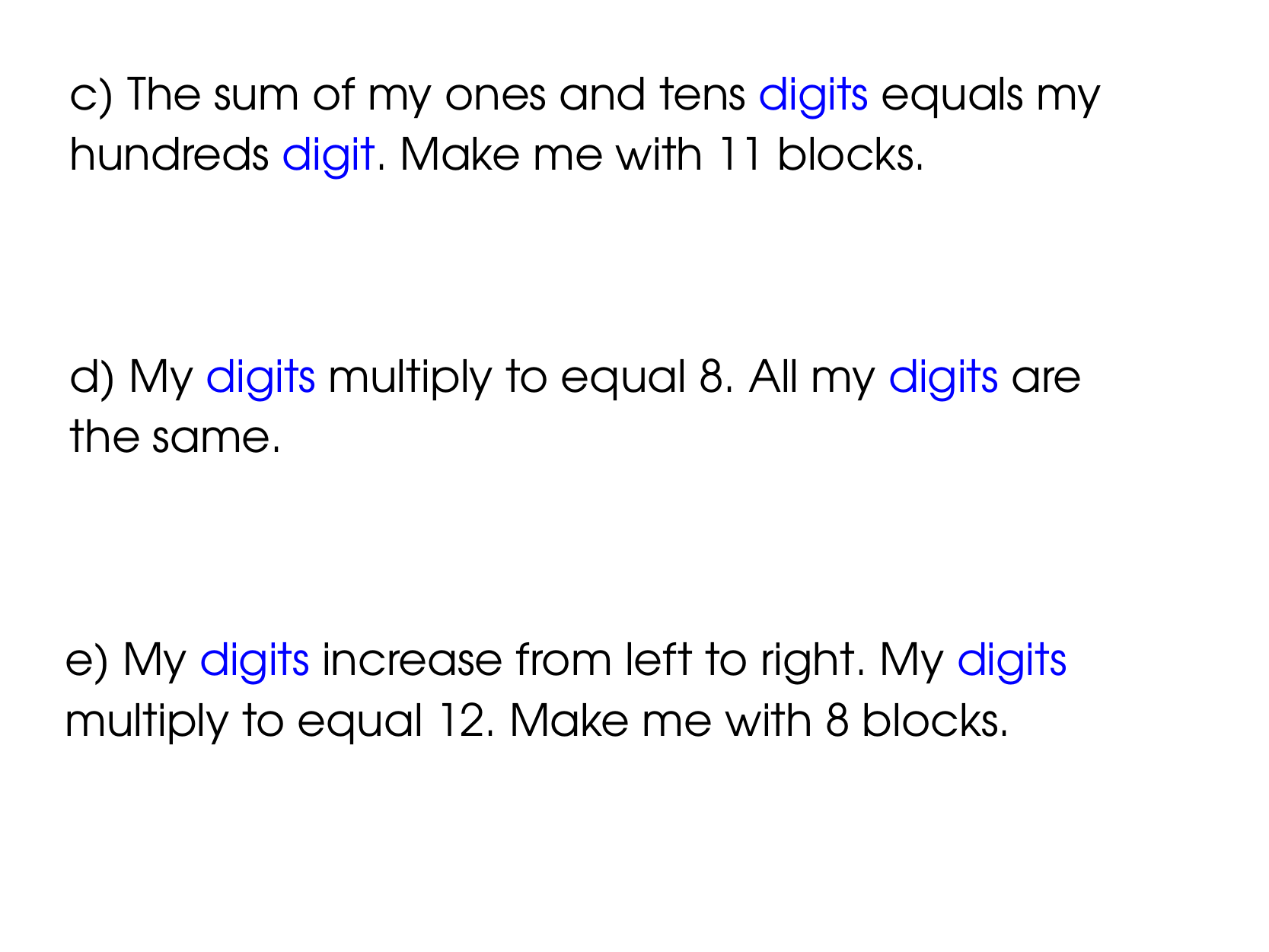

c) The sum of my ones and tens digits equals my hundreds digit. Make me with 11 blocks.
d) My digits multiply to equal 8. All my digits are the same.
e) My digits increase from left to right. My digits multiply to equal 12. Make me with 8 blocks.